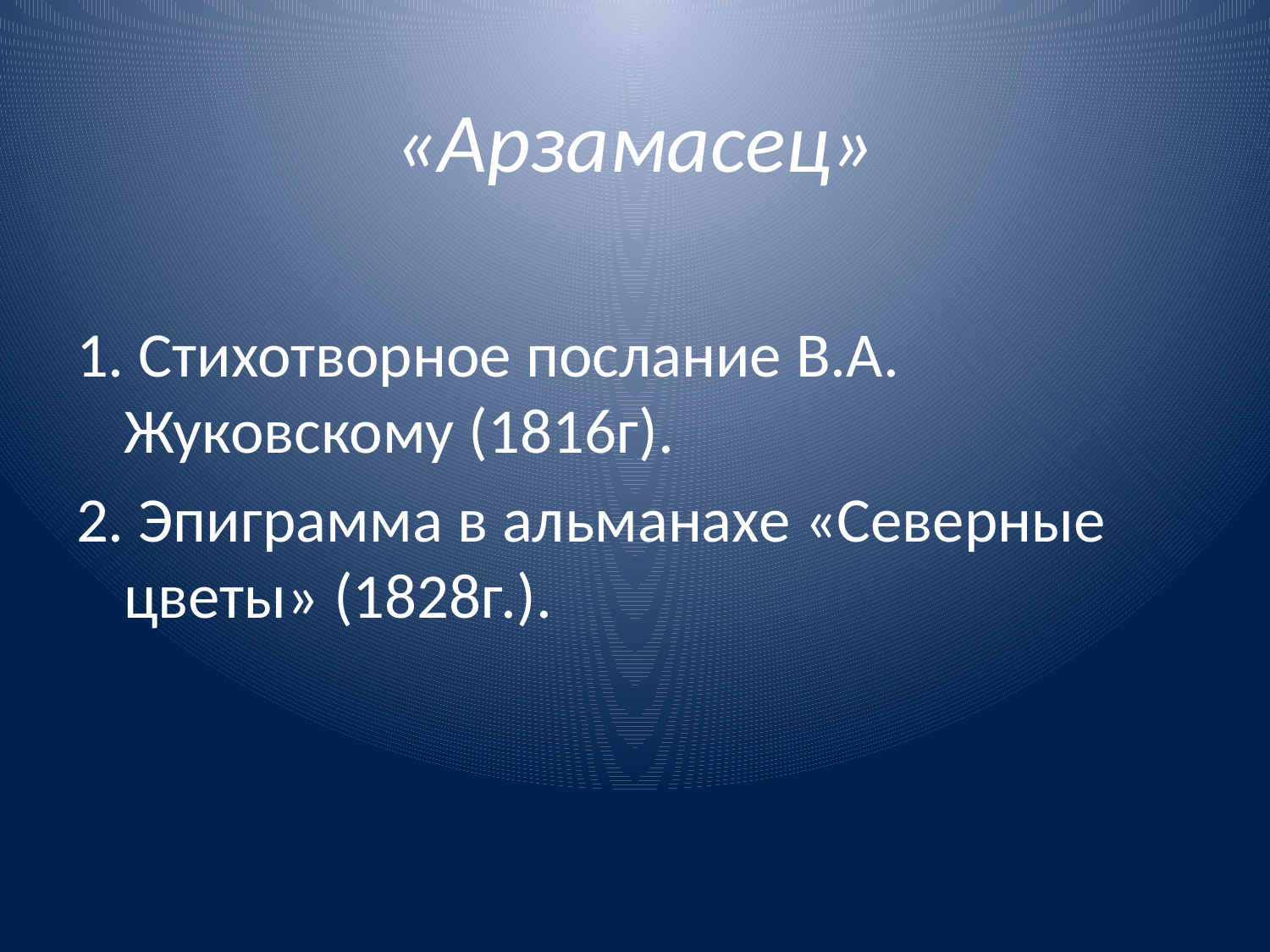

# «Арзамасец»
1. Стихотворное послание В.А. Жуковскому (1816г).
2. Эпиграмма в альманахе «Северные цветы» (1828г.).